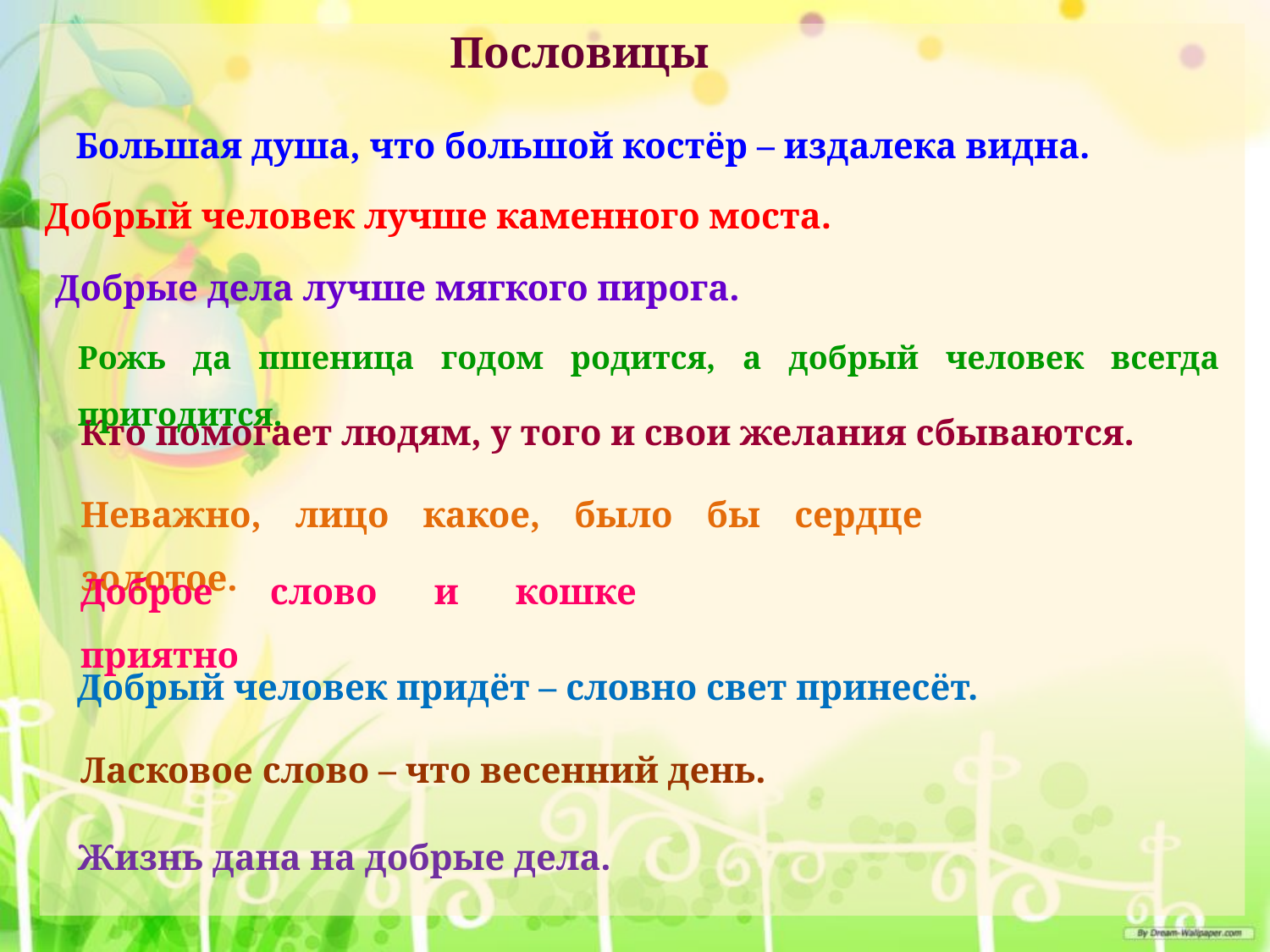

Пословицы

Большая душа, что большой костёр – издалека видна.
Добрый человек лучше каменного моста.
Добрые дела лучше мягкого пирога.
Рожь да пшеница годом родится, а добрый человек всегда пригодится.
Кто помогает людям, у того и свои желания сбываются.
Неважно, лицо какое, было бы сердце золотое.
Доброе слово и кошке приятно
Добрый человек придёт – словно свет принесёт.
Ласковое слово – что весенний день.
Жизнь дана на добрые дела.